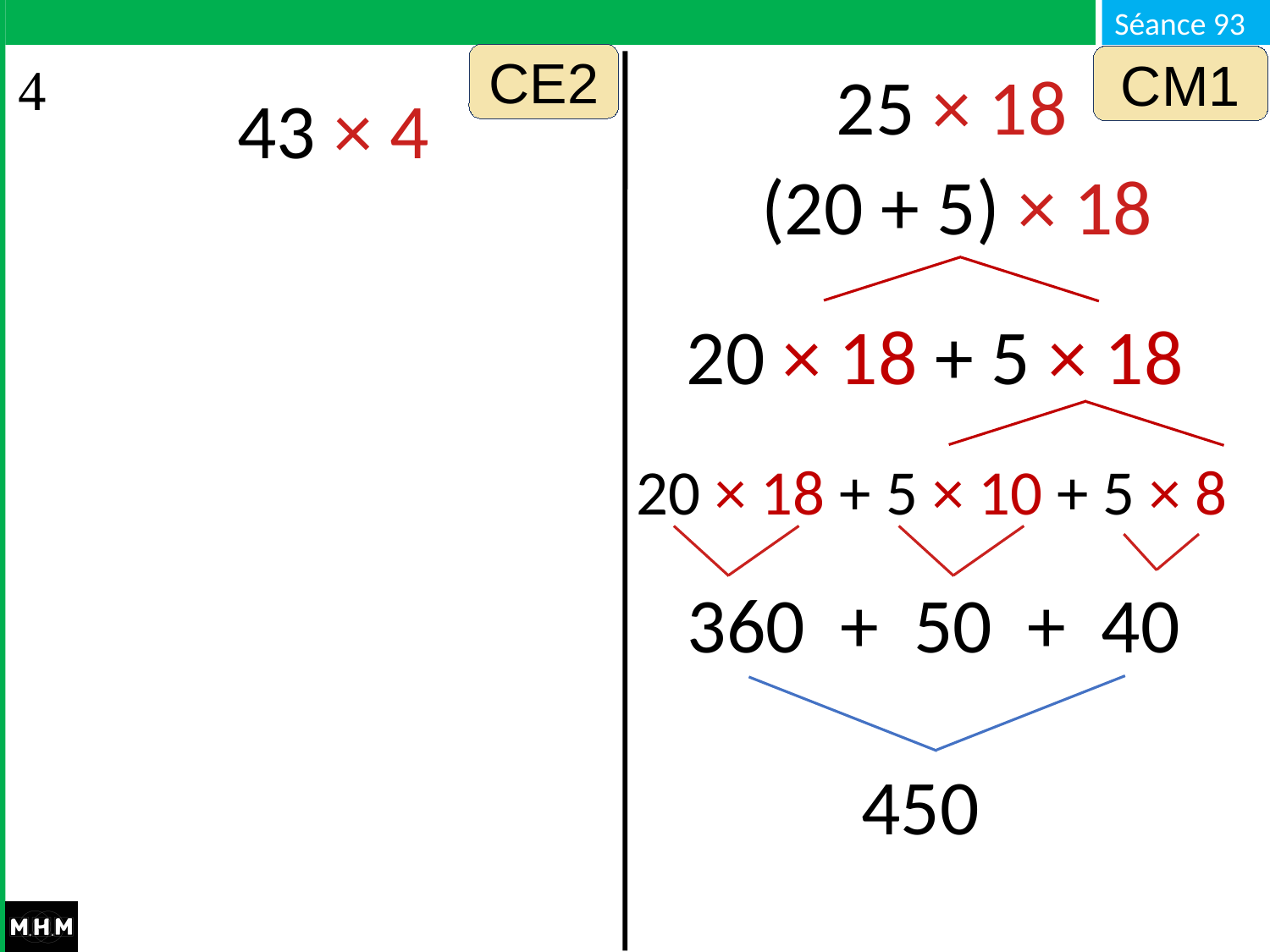

CE2
CM1

25 × 18
43 × 4
(20 + 5) × 18
20 × 18 + 5 × 18
20 × 18 + 5 × 10 + 5 × 8
360  +  50  +  40
450